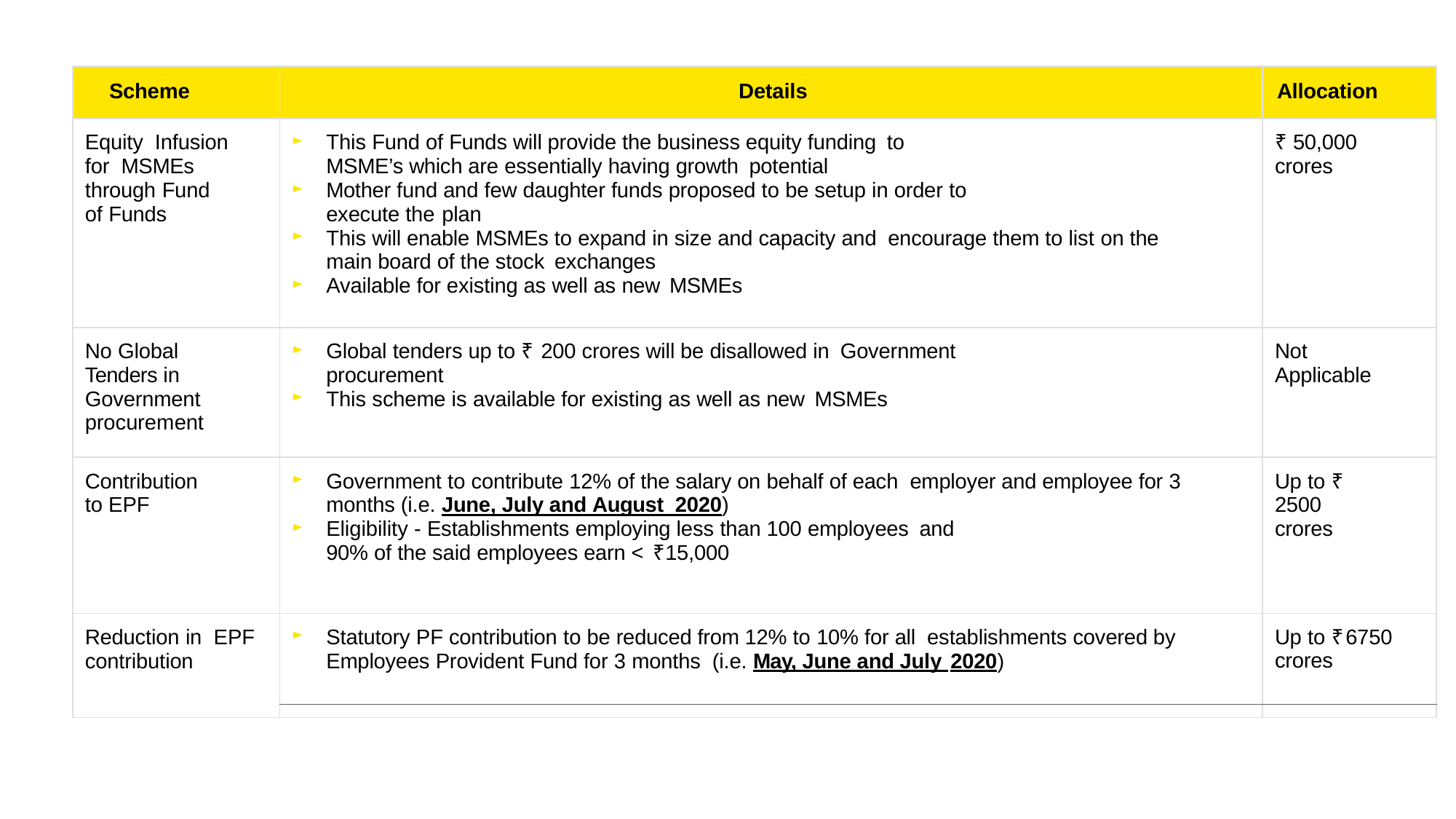

| Scheme | Details | Allocation |
| --- | --- | --- |
| Equity Infusion for MSMEs through Fund of Funds | This Fund of Funds will provide the business equity funding to MSME’s which are essentially having growth potential Mother fund and few daughter funds proposed to be setup in order to execute the plan This will enable MSMEs to expand in size and capacity and encourage them to list on the main board of the stock exchanges Available for existing as well as new MSMEs | ₹ 50,000 crores |
| No Global Tenders in Government procurement | Global tenders up to ₹ 200 crores will be disallowed in Government procurement This scheme is available for existing as well as new MSMEs | Not Applicable |
| Contribution to EPF | Government to contribute 12% of the salary on behalf of each employer and employee for 3 months (i.e. June, July and August 2020) Eligibility - Establishments employing less than 100 employees and 90% of the said employees earn < ₹ 15,000 | Up to ₹ 2500 crores |
| Reduction in EPF contribution | Statutory PF contribution to be reduced from 12% to 10% for all establishments covered by Employees Provident Fund for 3 months (i.e. May, June and July 2020) | Up to ₹ 6750 crores |
|  |  |  |